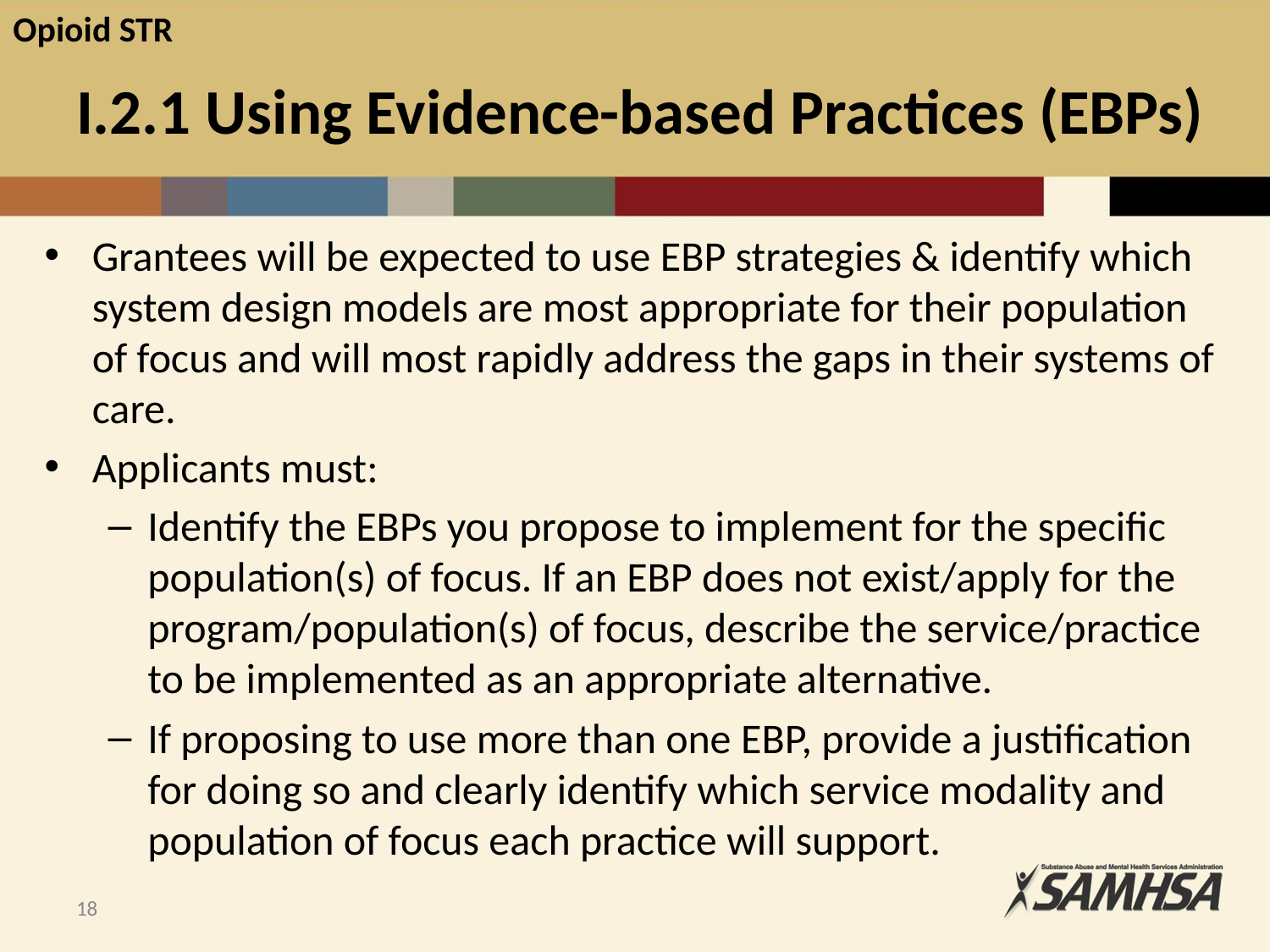

# I.2.1 Using Evidence-based Practices (EBPs)
Grantees will be expected to use EBP strategies & identify which system design models are most appropriate for their population of focus and will most rapidly address the gaps in their systems of care.
Applicants must:
Identify the EBPs you propose to implement for the specific population(s) of focus. If an EBP does not exist/apply for the program/population(s) of focus, describe the service/practice to be implemented as an appropriate alternative.
If proposing to use more than one EBP, provide a justification for doing so and clearly identify which service modality and population of focus each practice will support.

18